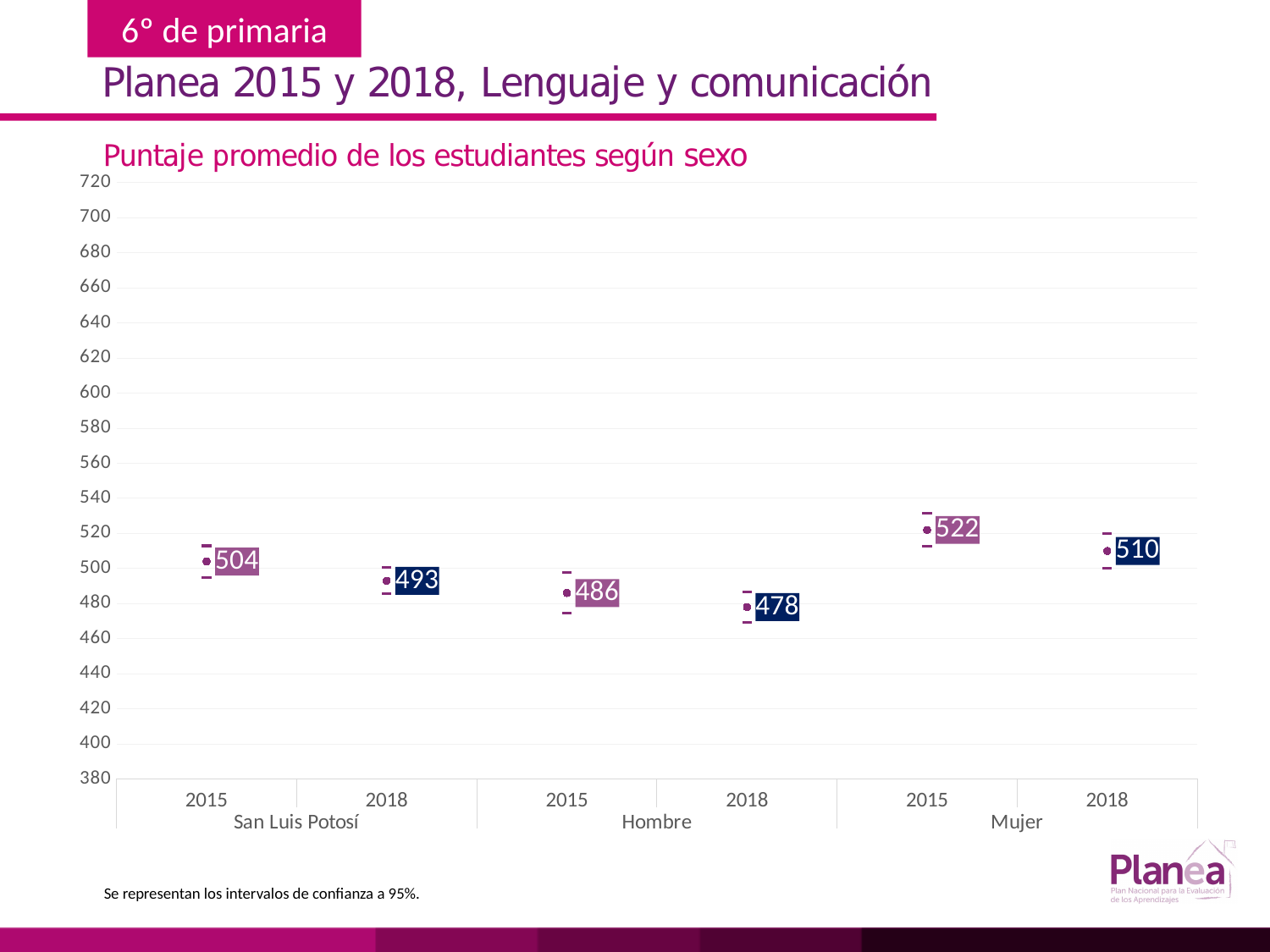

Planea 2015 y 2018, Lenguaje y comunicación

Puntaje promedio de los estudiantes según sexo

### Chart

| Category |  |  |  |
|---|---|---|---|
| 2015 | 495.045 | 512.955 | 504.0 |
| 2018 | 485.438 | 500.562 | 493.0 |
| 2015 | 474.458 | 497.542 | 486.0 |
| 2018 | 469.244 | 486.756 | 478.0 |
| 2015 | 512.647 | 531.353 | 522.0 |
| 2018 | 500.05 | 519.95 | 510.0 |
Se representan los intervalos de confianza a 95%.